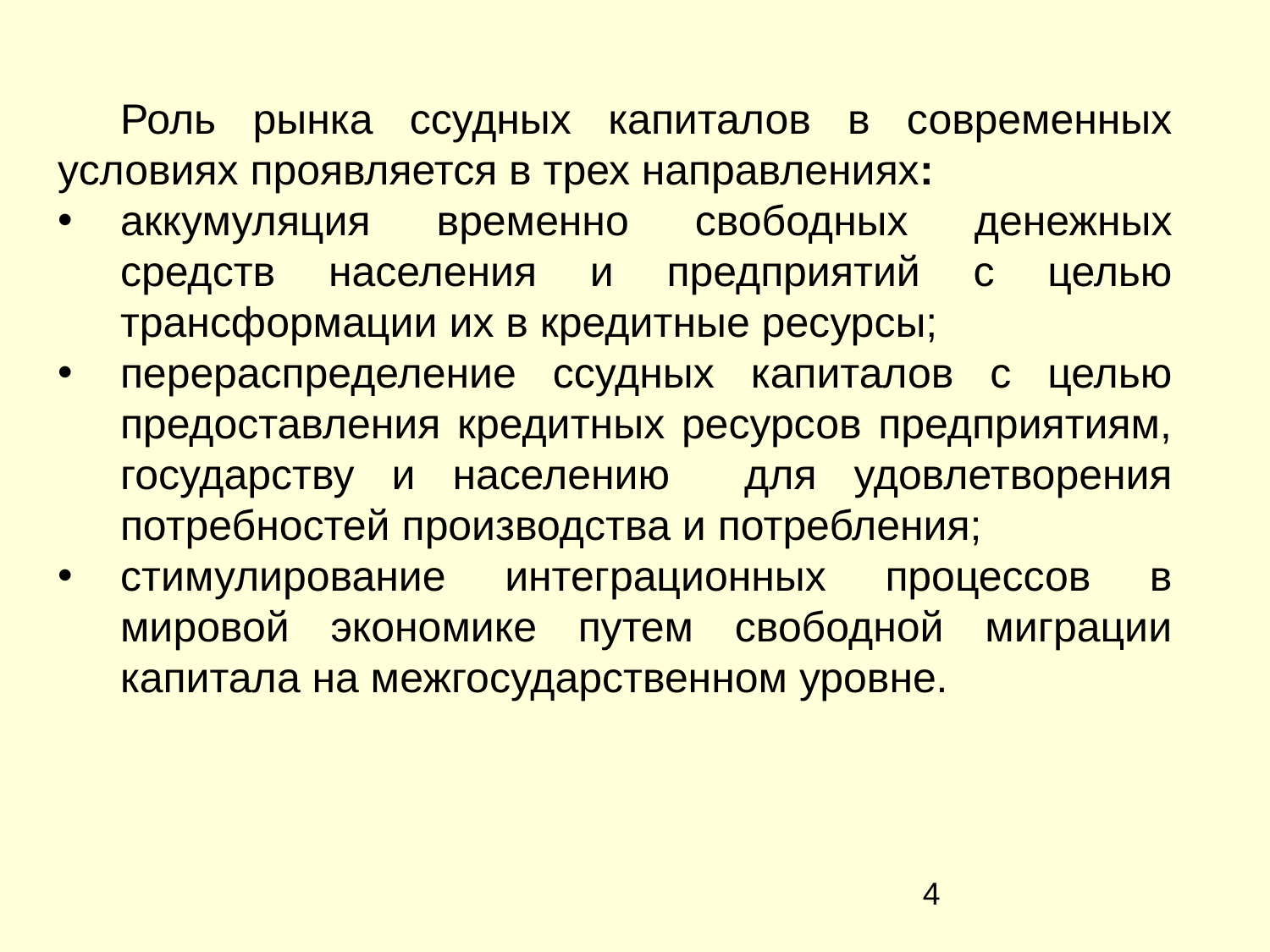

Роль рынка ссудных капиталов в современных условиях проявляется в трех направлениях:
аккумуляция временно свободных денежных средств населения и предприятий с целью трансформации их в кредитные ресурсы;
перераспределение ссудных капиталов с целью предоставления кредитных ресурсов предприятиям, государству и населению  для удовлетворения потребностей производства и потребления;
стимулирование интеграционных процессов в мировой экономике путем свободной миграции капитала на межгосударственном уровне.
4